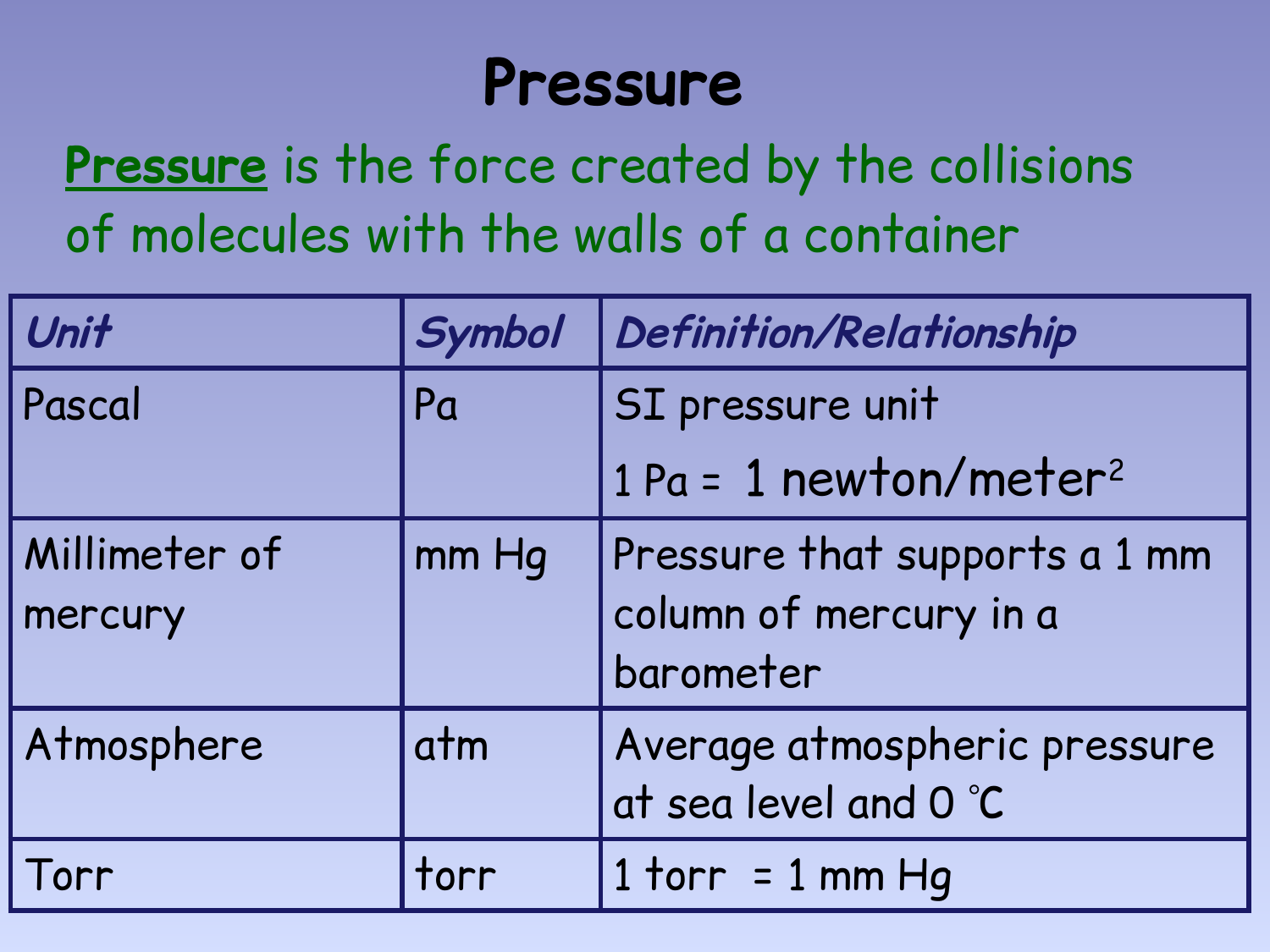

# Pressure
Pressure is the force created by the collisions
of molecules with the walls of a container
| Unit | Symbol | Definition/Relationship |
| --- | --- | --- |
| Pascal | Pa | SI pressure unit 1 Pa = 1 newton/meter2 |
| Millimeter of mercury | mm Hg | Pressure that supports a 1 mm column of mercury in a barometer |
| Atmosphere | atm | Average atmospheric pressure at sea level and 0 °C |
| Torr | torr | 1 torr = 1 mm Hg |